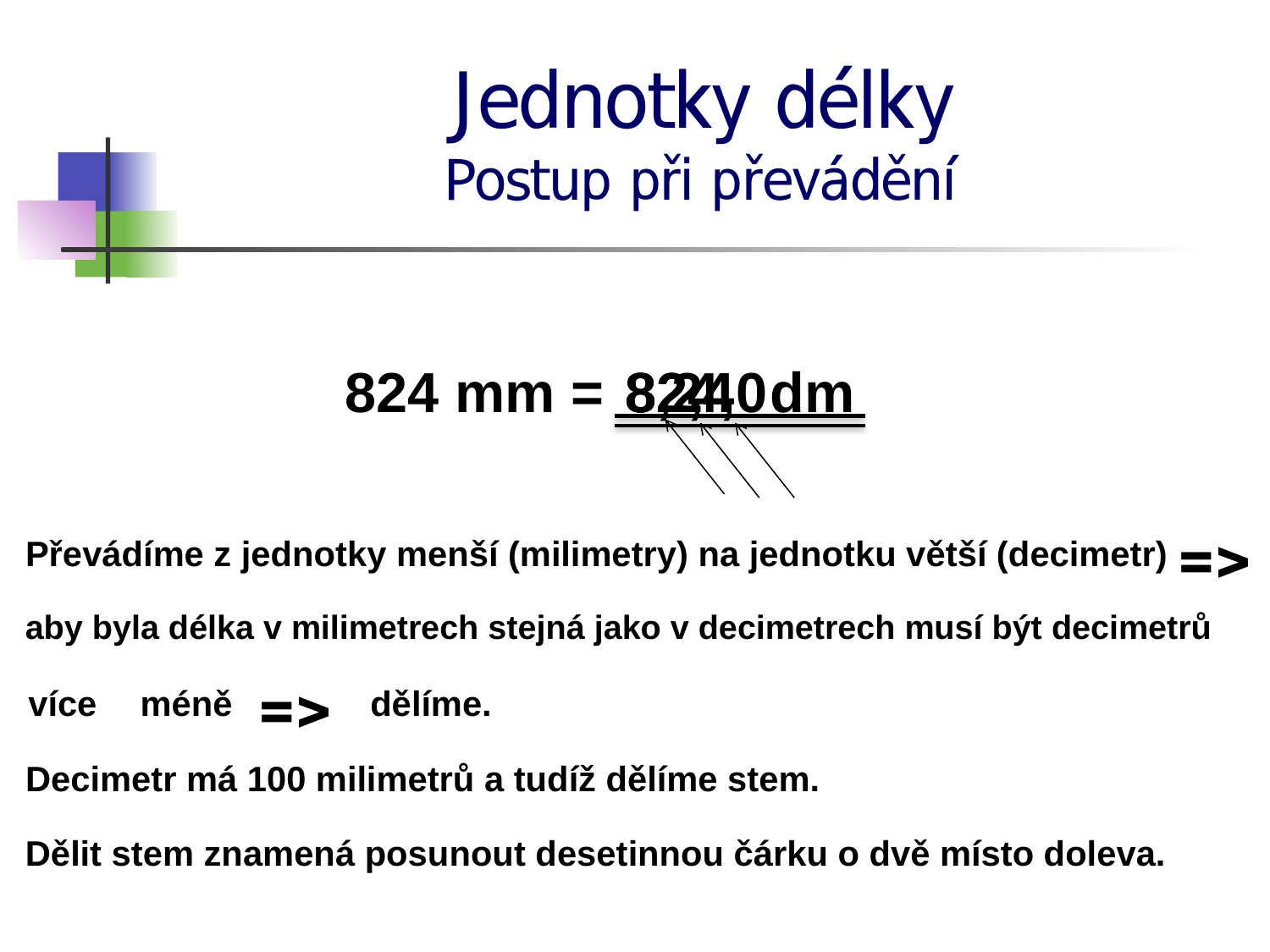

# Jednotky délky Postup při převádění
824 mm =
824
82,4
8,24
,0
dm
=>
Převádíme z jednotky menší (milimetry) na jednotku větší (decimetr)
aby byla délka v milimetrech stejná jako v decimetrech musí být decimetrů
=>
více
méně
dělíme.
Decimetr má 100 milimetrů a tudíž dělíme stem.
Dělit stem znamená posunout desetinnou čárku o dvě místo doleva.